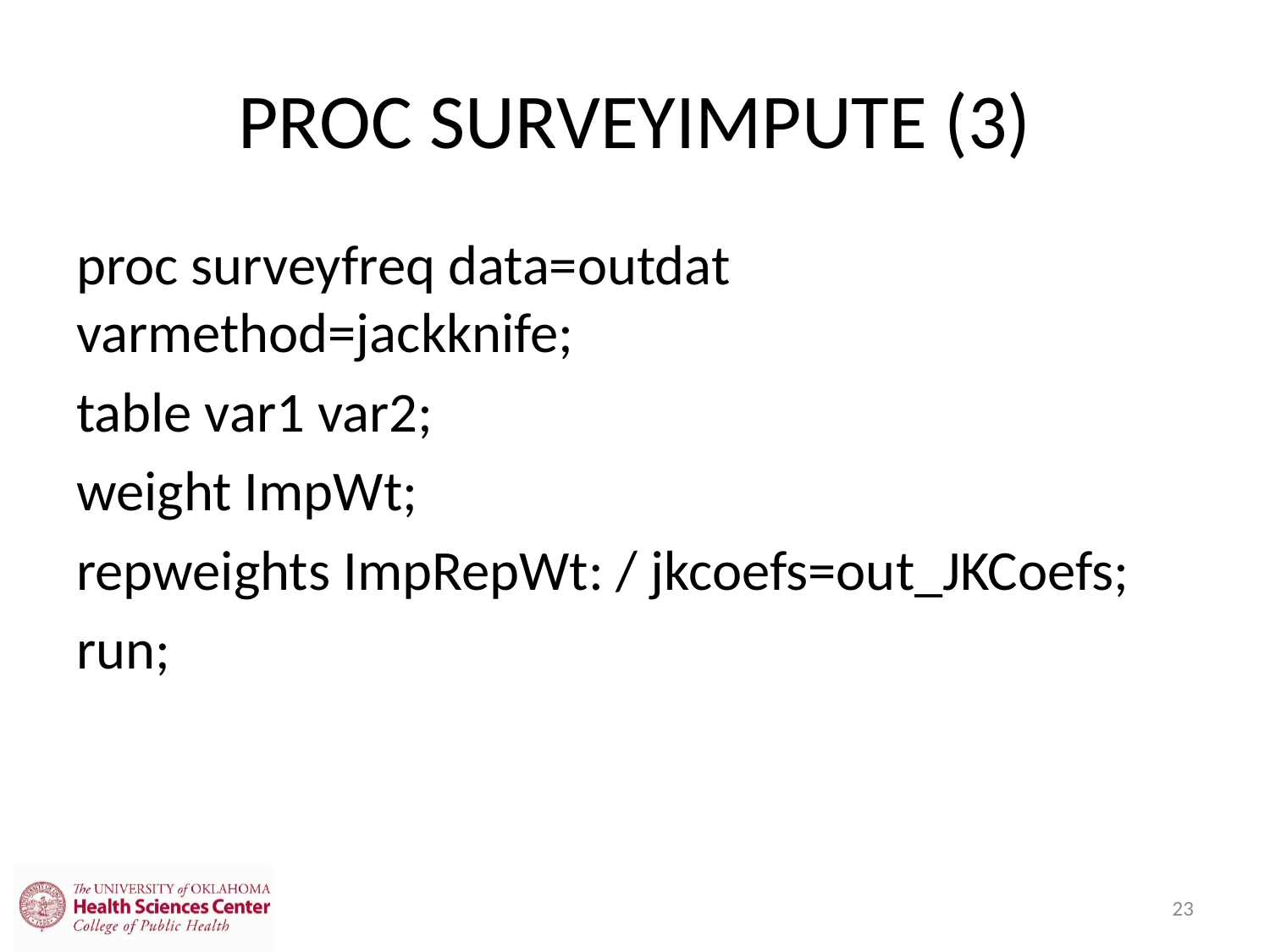

# PROC SURVEYIMPUTE (3)
proc surveyfreq data=outdat varmethod=jackknife;
table var1 var2;
weight ImpWt;
repweights ImpRepWt: / jkcoefs=out_JKCoefs;
run;

23